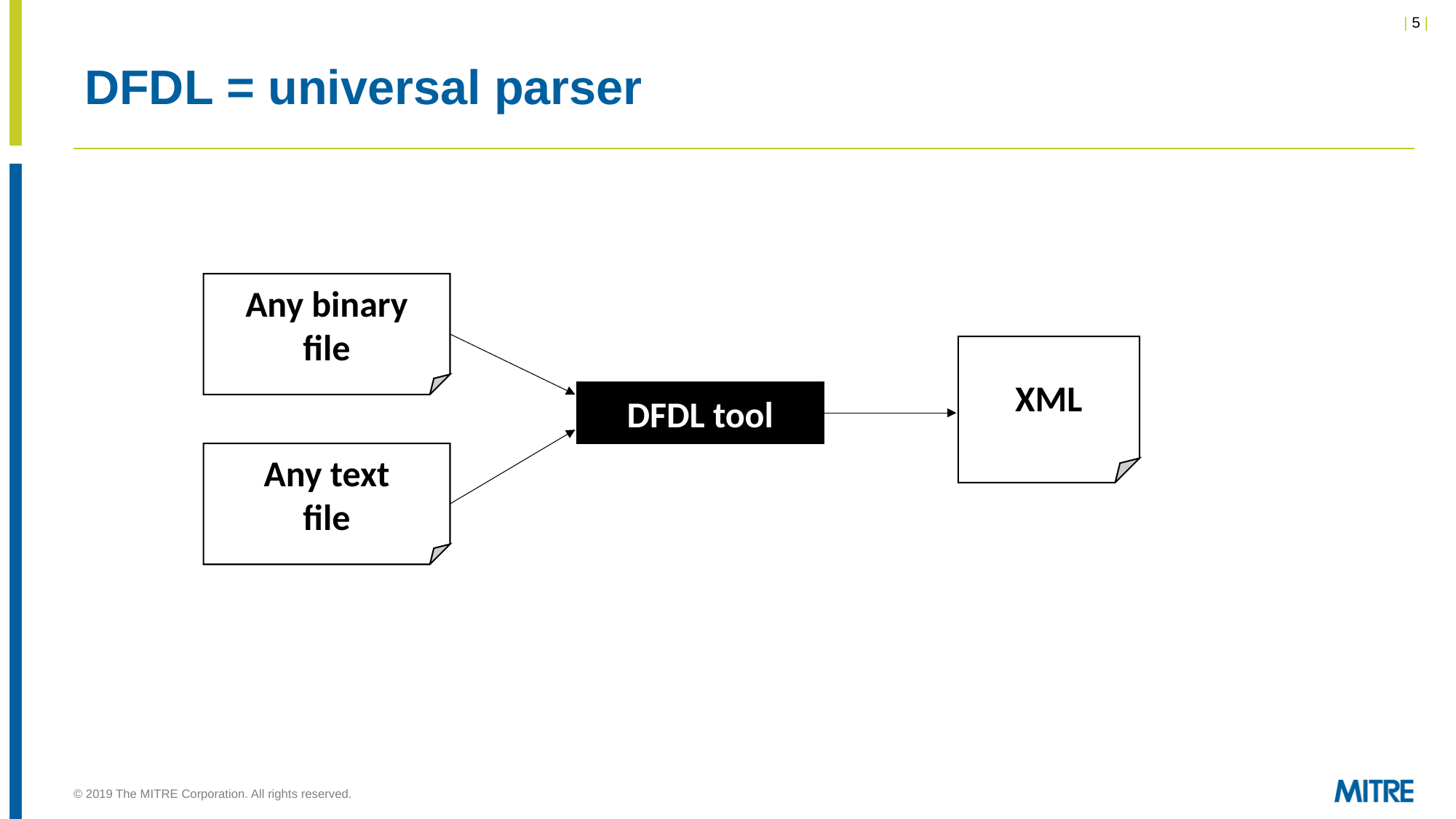

# DFDL = universal parser
Any binary
file
XML
DFDL tool
Any text
file
© 2019 The MITRE Corporation. All rights reserved.